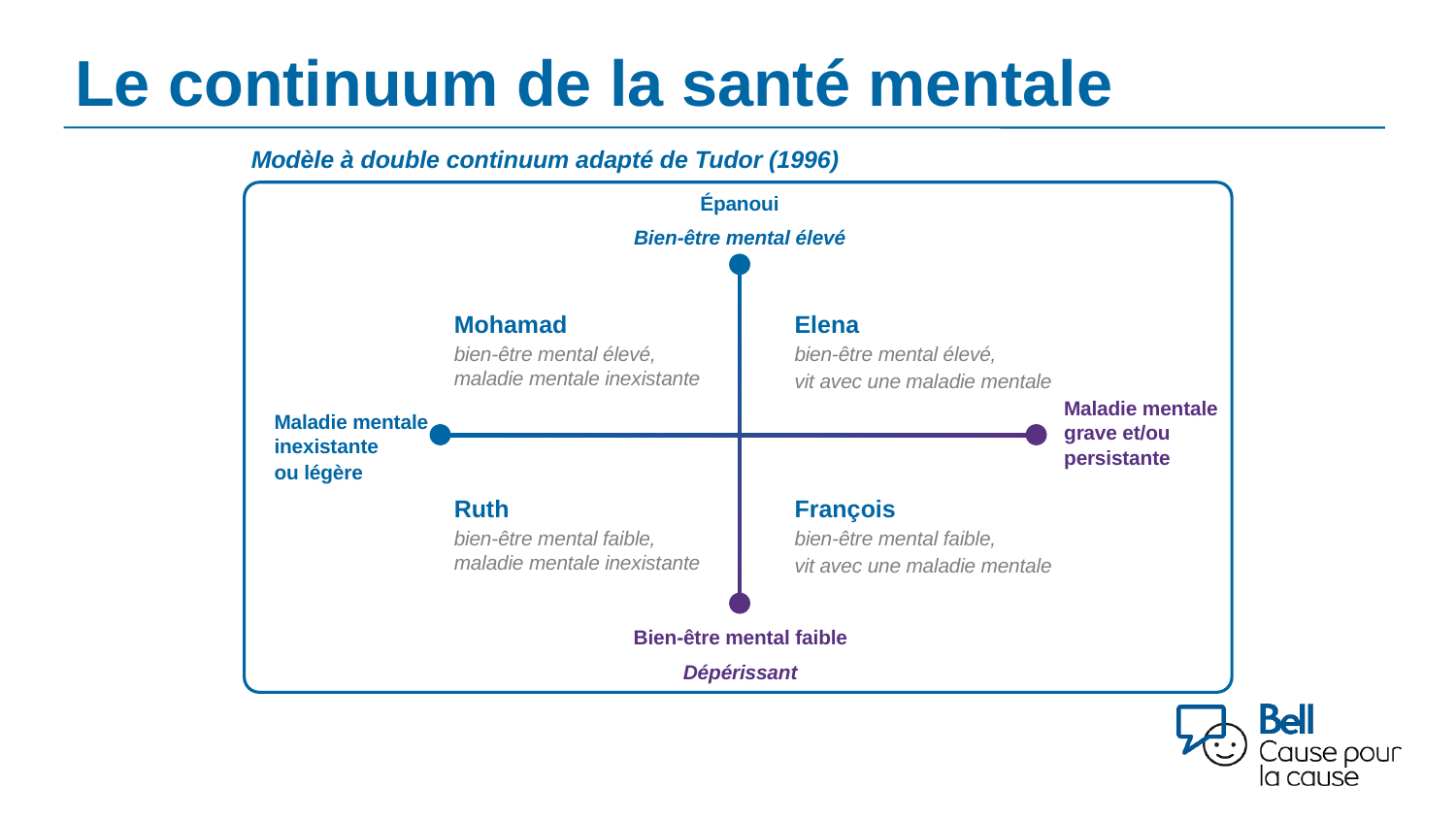

# Le continuum de la santé mentale
Modèle à double continuum adapté de Tudor (1996)
Épanoui
Bien-être mental élevé

Mohamad
bien-être mental élevé,  maladie mentale inexistante
Elena
bien-être mental élevé,
vit avec une maladie mentale
Maladie mentale  grave et/ou  persistante
Maladie mentale  inexistante
ou légère

François
bien-être mental faible,
vit avec une maladie mentale
Ruth
bien-être mental faible,  maladie mentale inexistante

Bien-être mental faible
Dépérissant